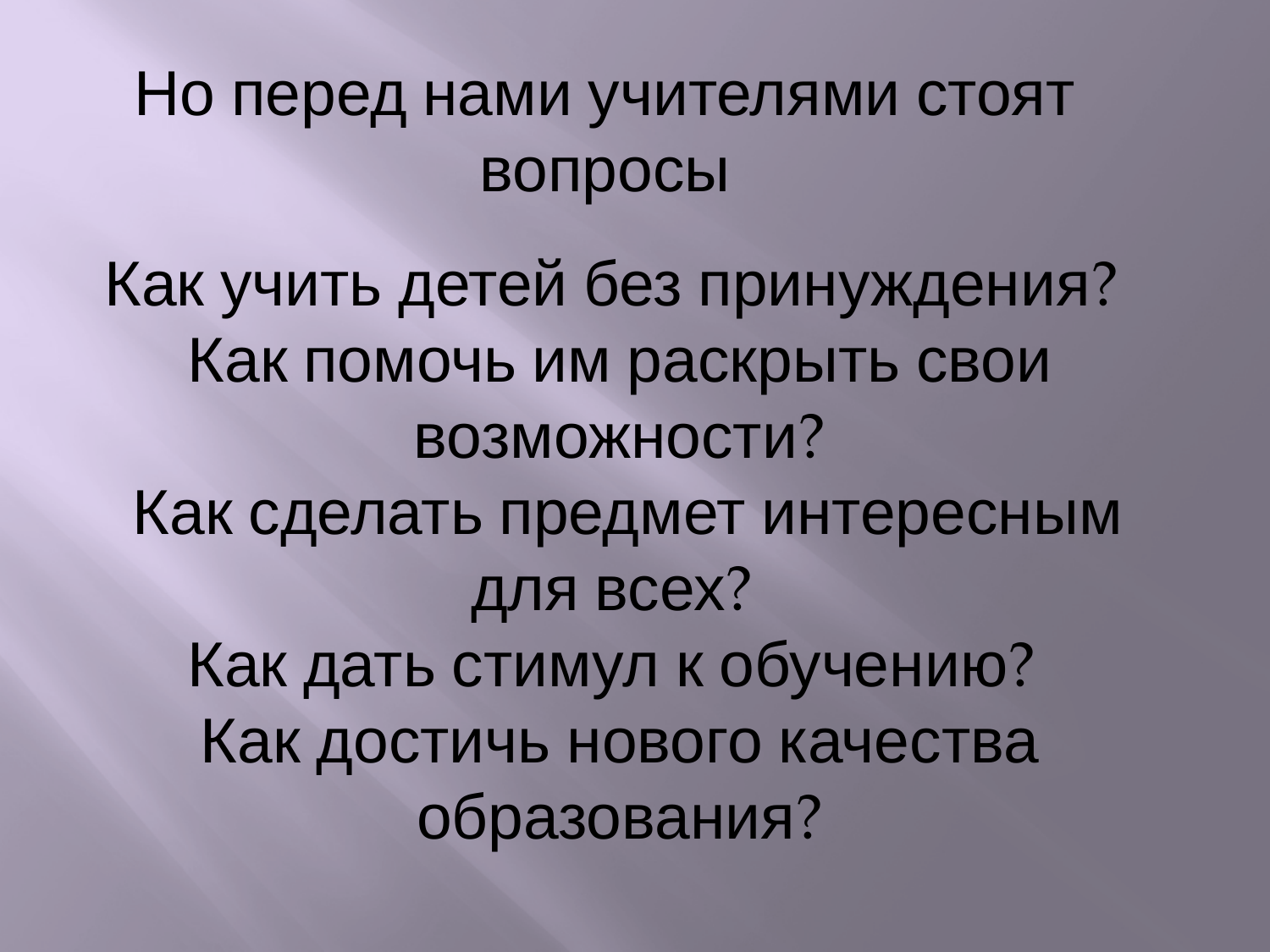

Но перед нами учителями стоят вопросы
Как учить детей без принуждения?
Как помочь им раскрыть свои возможности?
 Как сделать предмет интересным для всех?
Как дать стимул к обучению?
Как достичь нового качества образования?